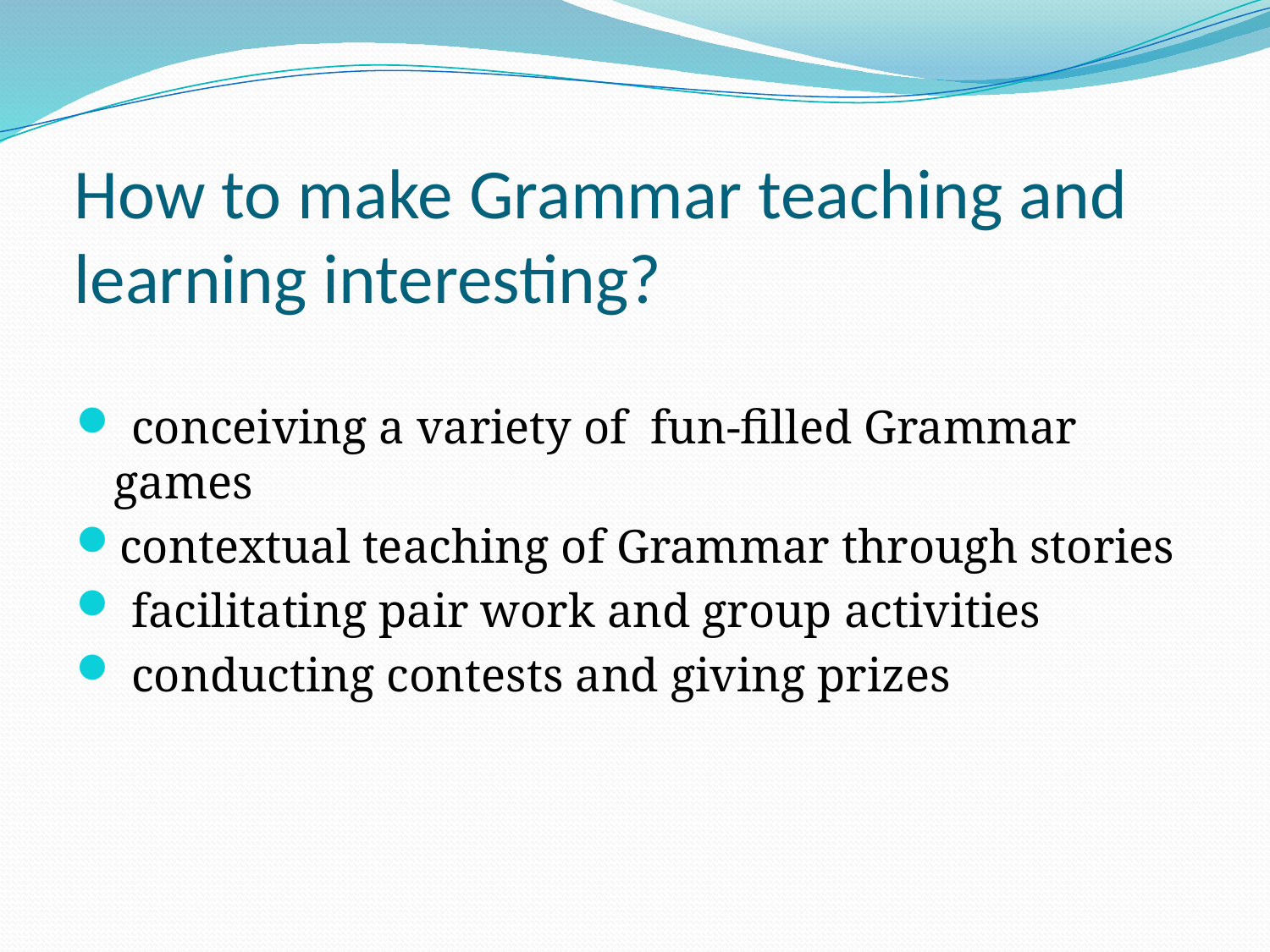

# How to make Grammar teaching and learning interesting?

 conceiving a variety of  fun-filled Grammar games
contextual teaching of Grammar through stories
 facilitating pair work and group activities
 conducting contests and giving prizes